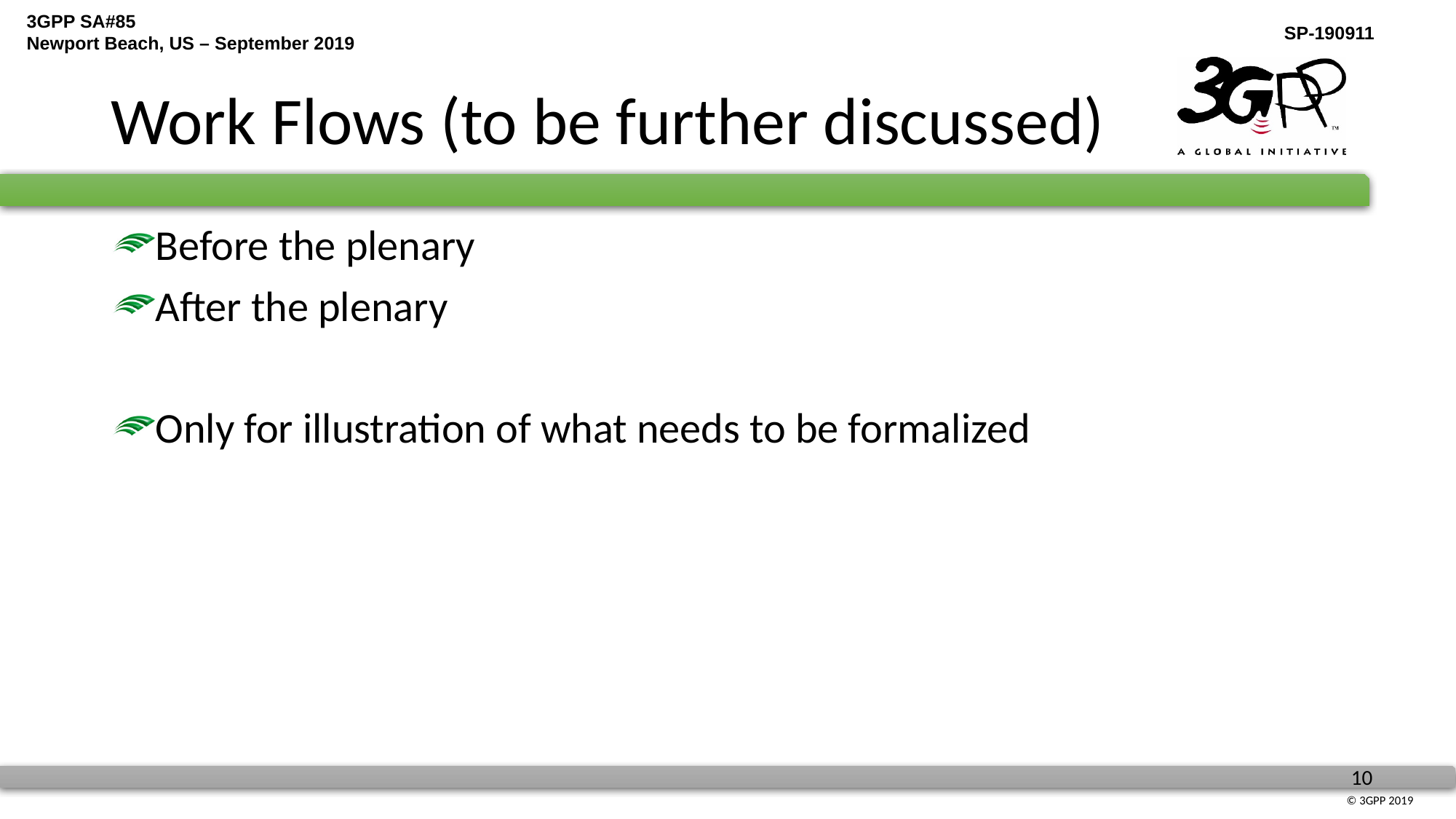

# Work Flows (to be further discussed)
Before the plenary
After the plenary

Only for illustration of what needs to be formalized